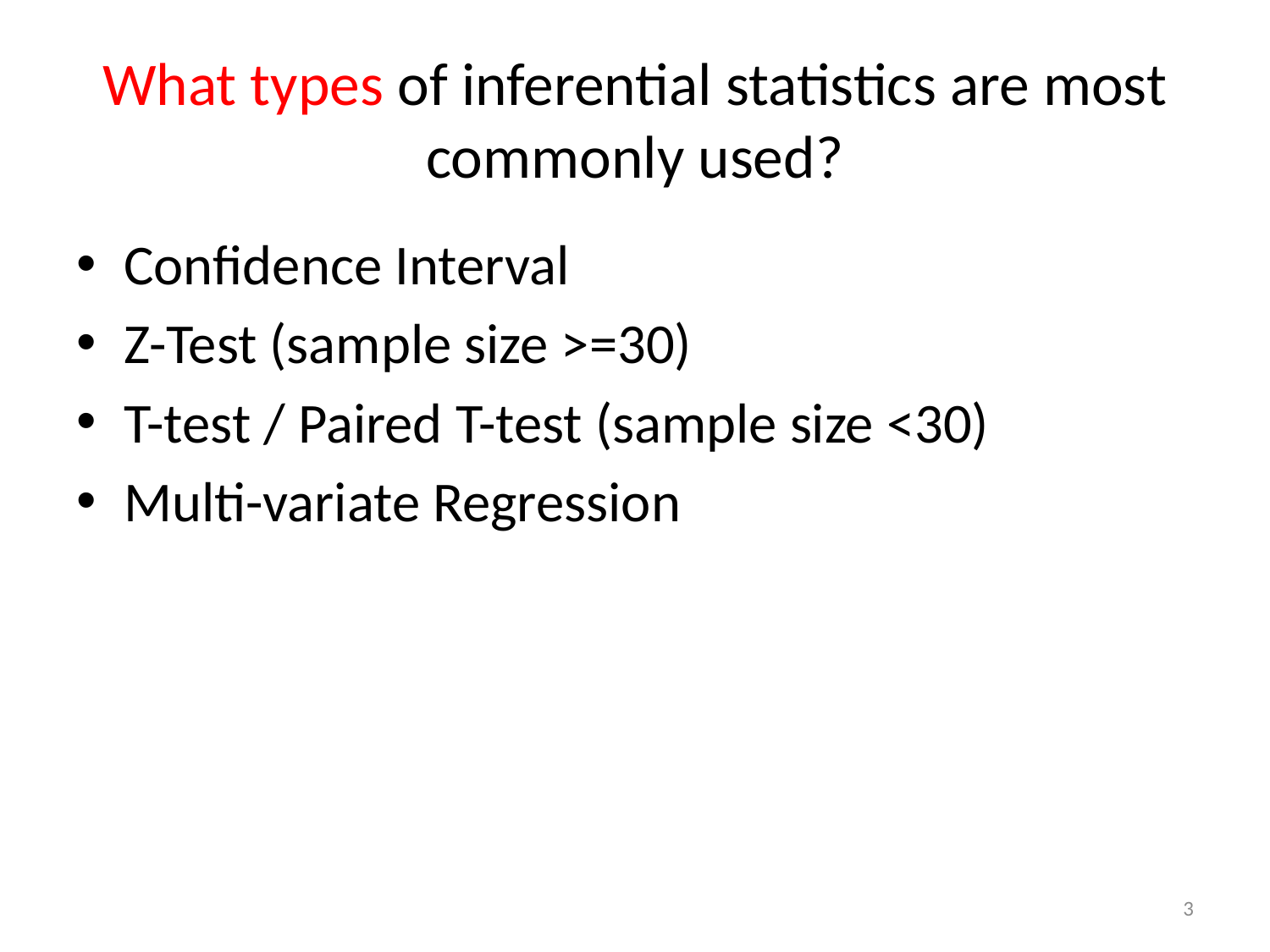

# What types of inferential statistics are most commonly used?
Confidence Interval
Z-Test (sample size >=30)
T-test / Paired T-test (sample size <30)
Multi-variate Regression

3